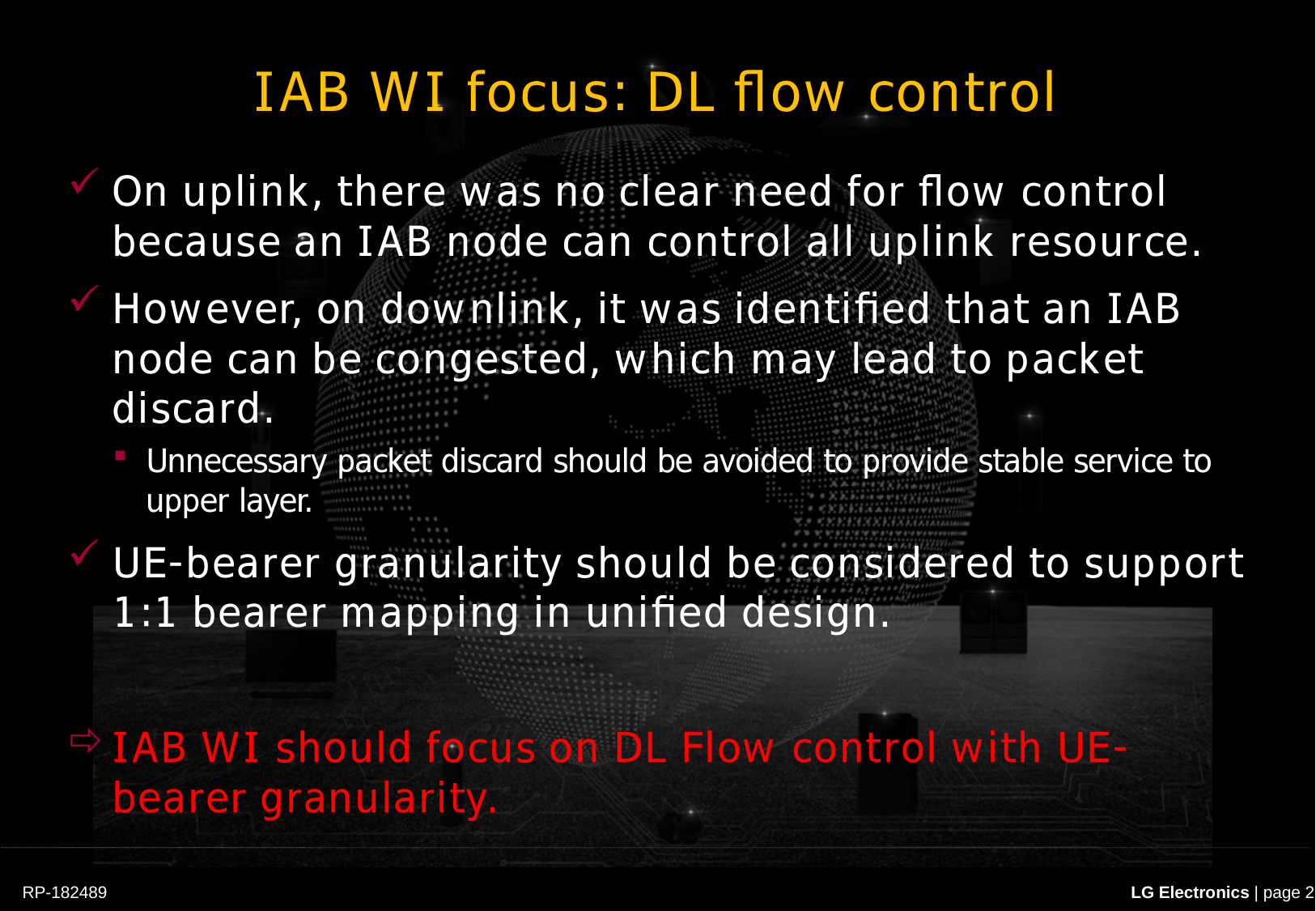

# IAB WI focus: DL flow control
On uplink, there was no clear need for flow control because an IAB node can control all uplink resource.
However, on downlink, it was identified that an IAB node can be congested, which may lead to packet discard.
Unnecessary packet discard should be avoided to provide stable service to upper layer.
UE-bearer granularity should be considered to support 1:1 bearer mapping in unified design.

IAB WI should focus on DL Flow control with UE-bearer granularity.